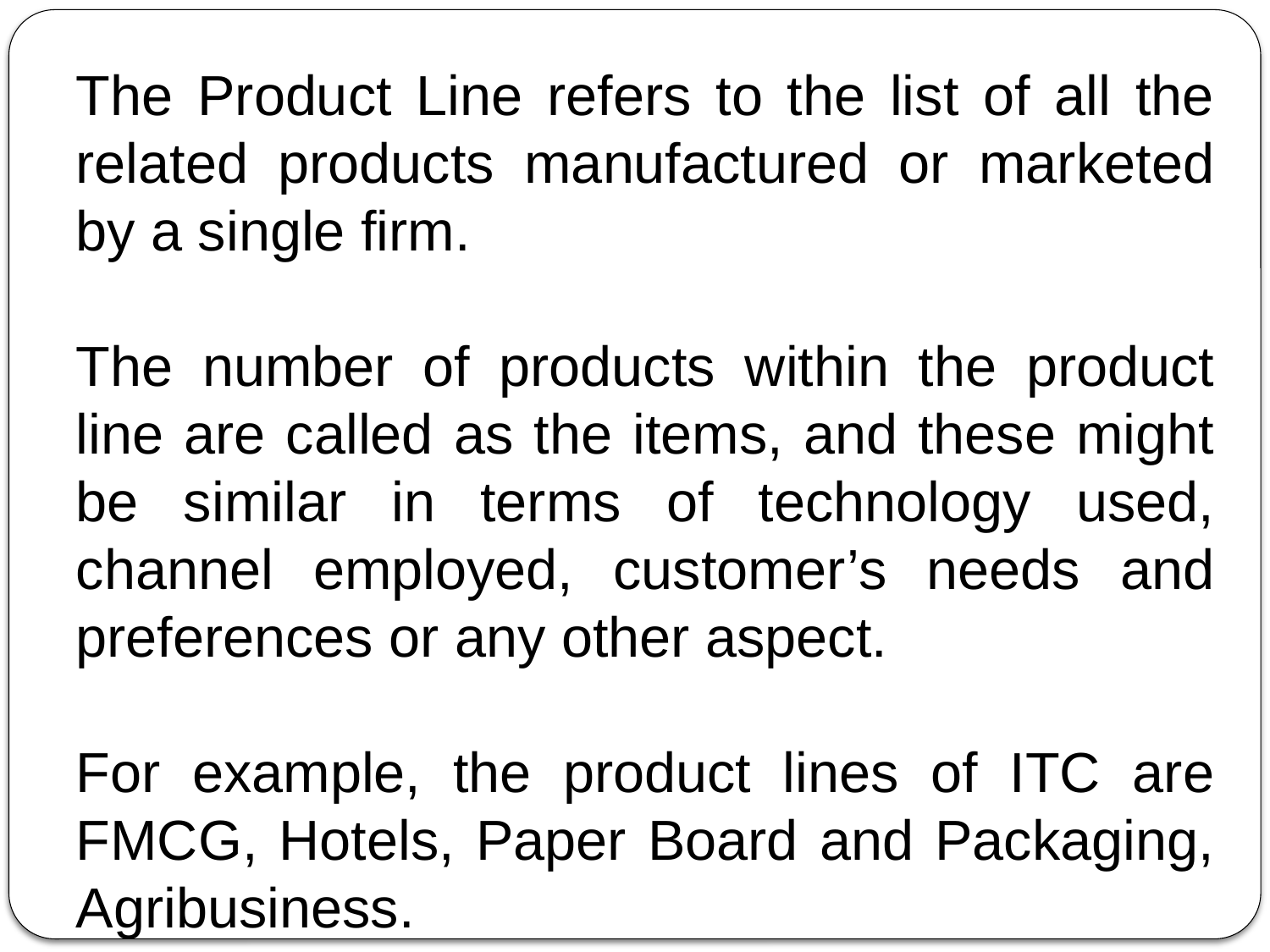

The Product Line refers to the list of all the related products manufactured or marketed by a single firm.

The number of products within the product line are called as the items, and these might be similar in terms of technology used, channel employed, customer’s needs and preferences or any other aspect.

For example, the product lines of ITC are FMCG, Hotels, Paper Board and Packaging, Agribusiness.